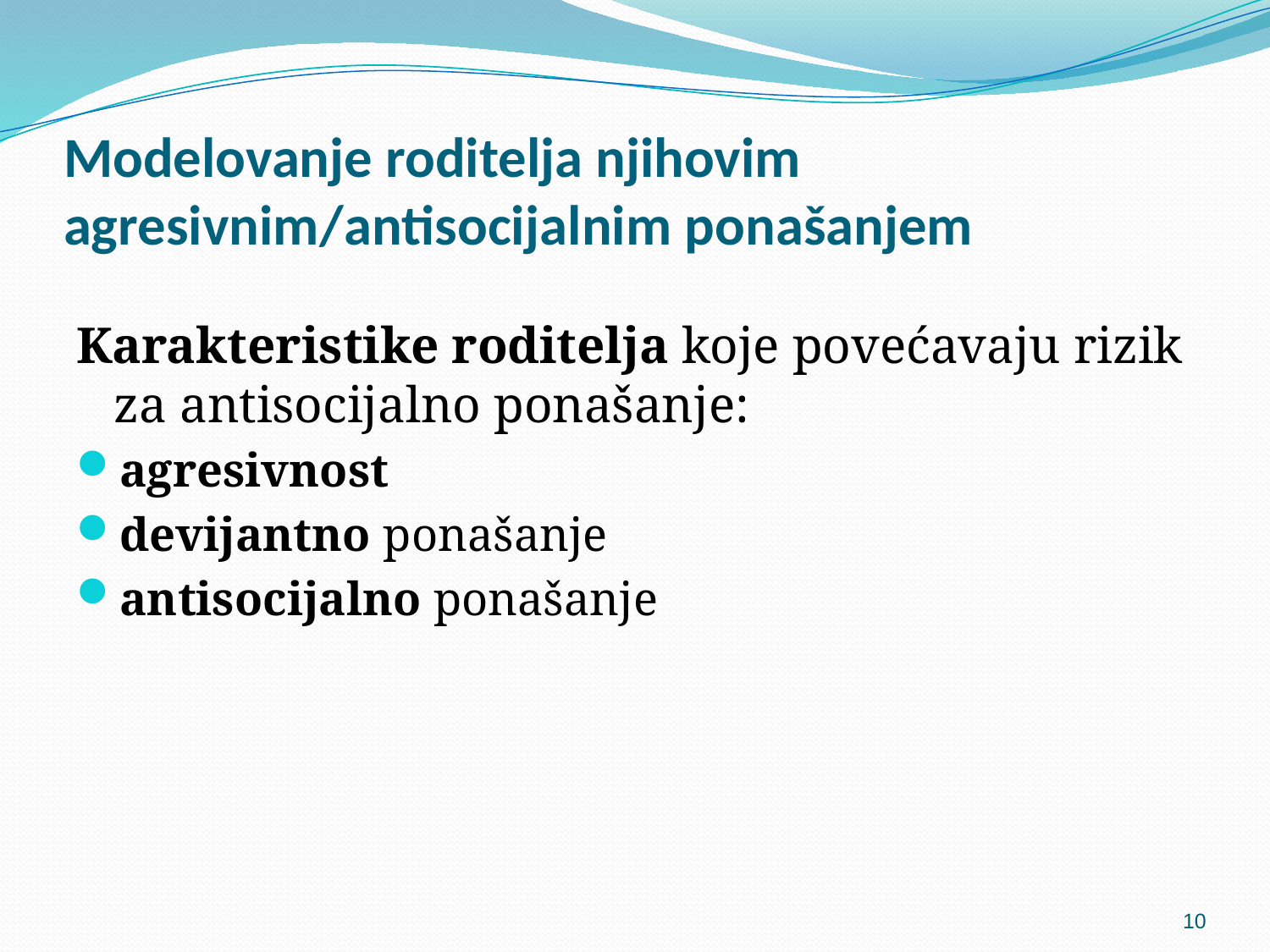

# Modelovanje roditelja njihovim agresivnim/antisocijalnim ponašanjem
Karakteristike roditelja koje povećavaju rizik za antisocijalno ponašanje:
agresivnost
devijantno ponašanje
antisocijalno ponašanje
10